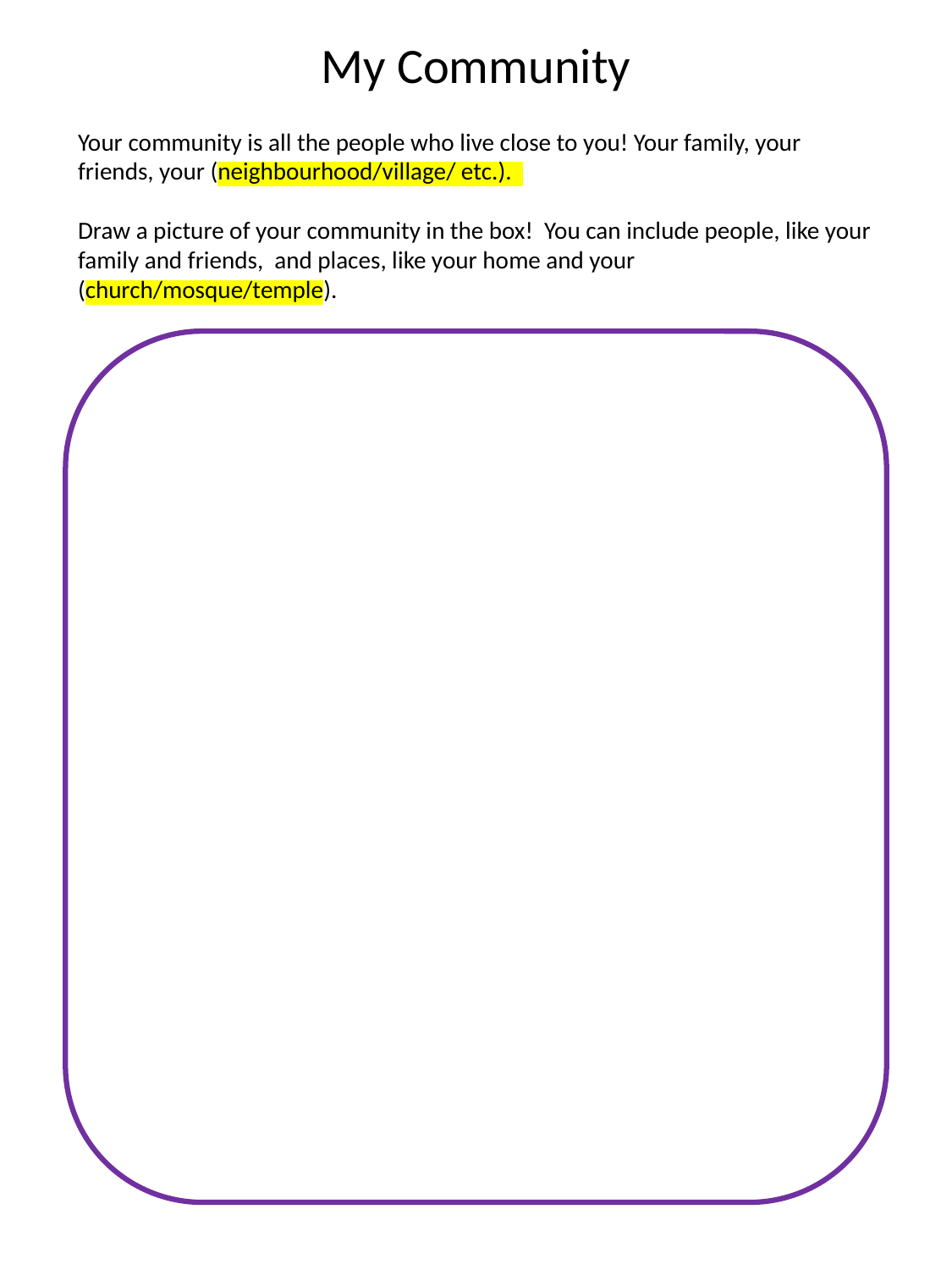

# My Community
Your community is all the people who live close to you! Your family, your friends, your (neighbourhood/village/ etc.).

Draw a picture of your community in the box!  You can include people, like your family and friends,  and places, like your home and your (church/mosque/temple).